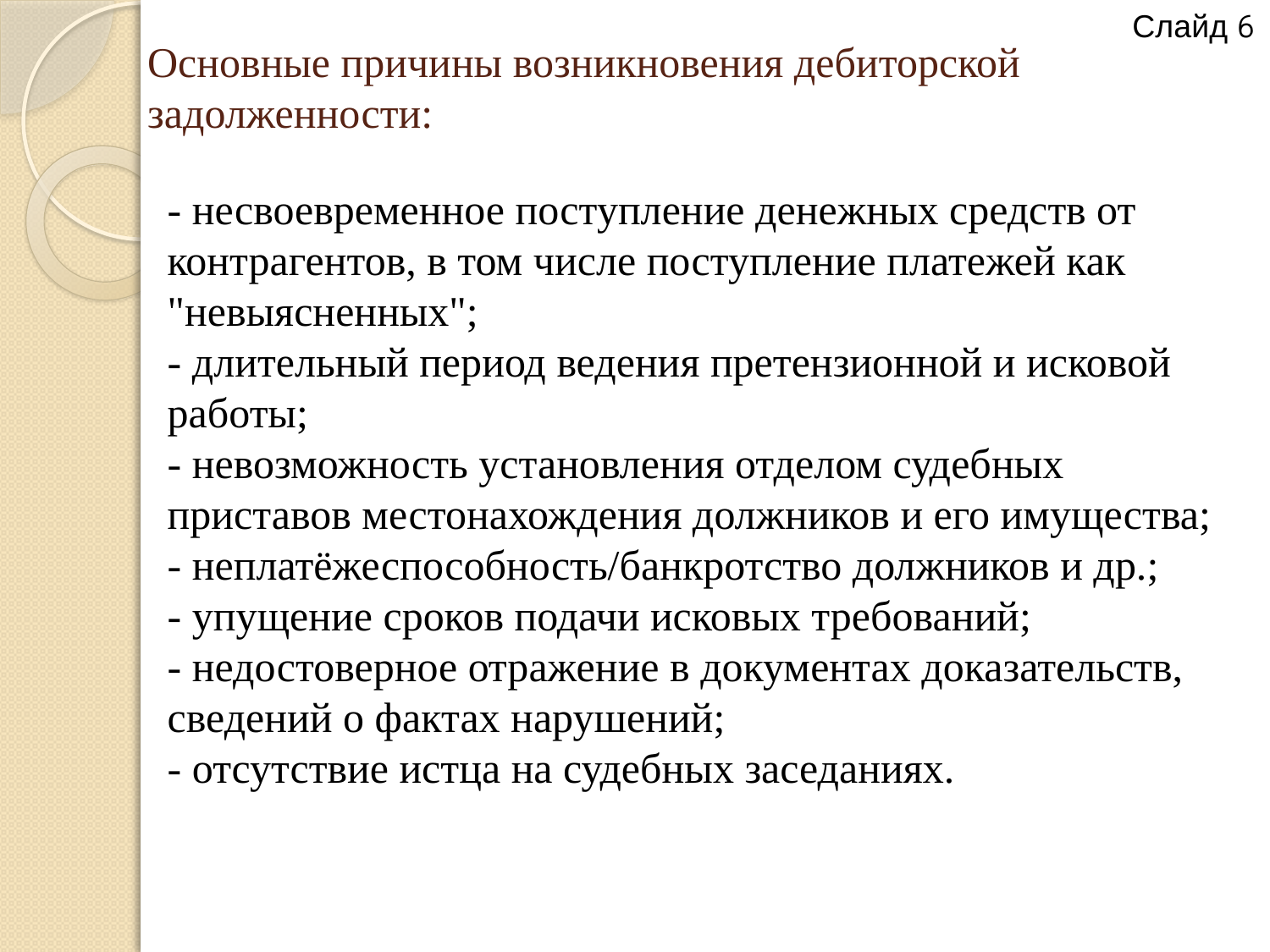

Слайд 6
# Основные причины возникновения дебиторской задолженности:
- несвоевременное поступление денежных средств от контрагентов, в том числе поступление платежей как "невыясненных";
- длительный период ведения претензионной и исковой работы;
- невозможность установления отделом судебных приставов местонахождения должников и его имущества;
- неплатёжеспособность/банкротство должников и др.;
- упущение сроков подачи исковых требований;
- недостоверное отражение в документах доказательств, сведений о фактах нарушений;
- отсутствие истца на судебных заседаниях.